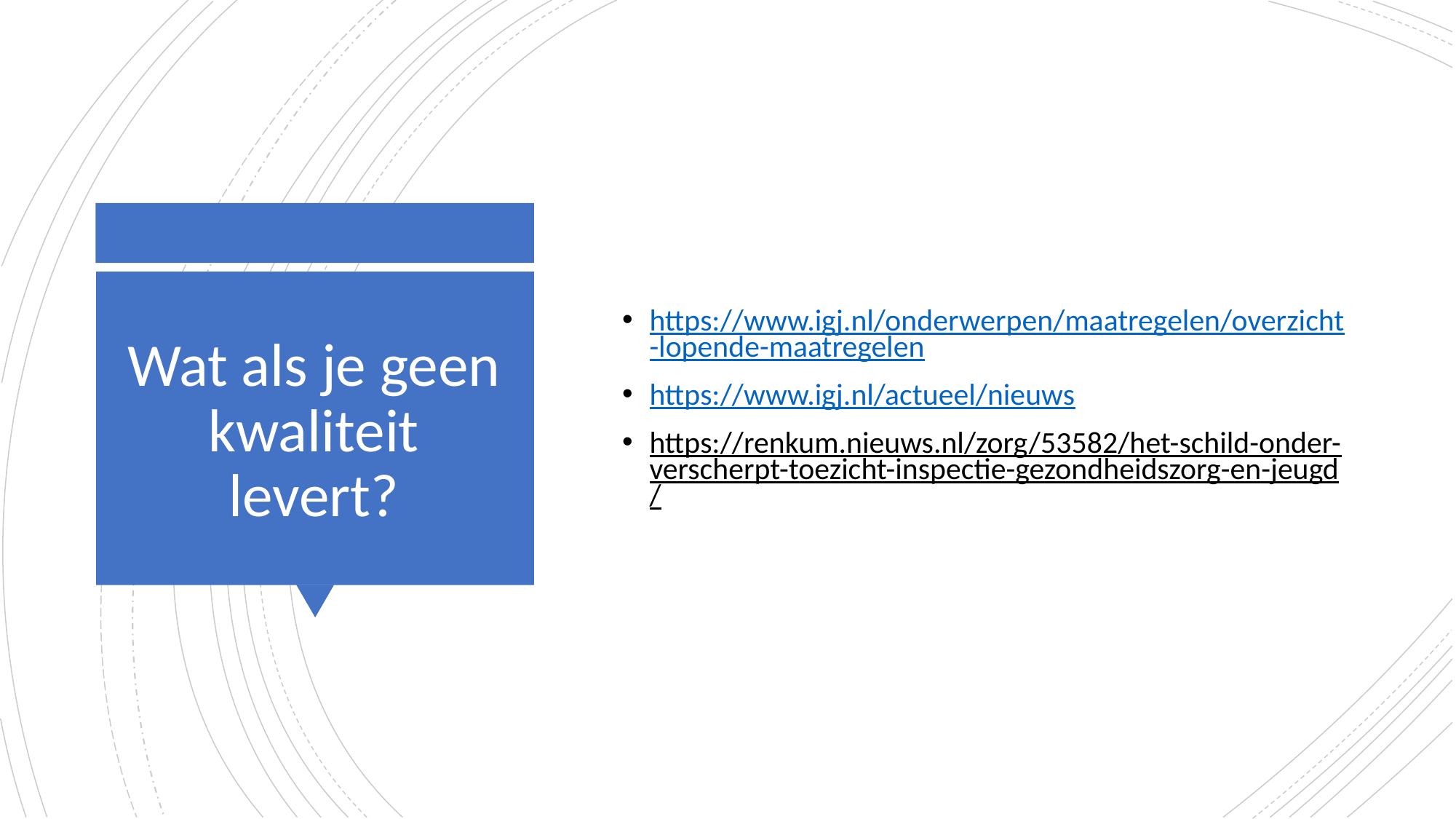

https://www.igj.nl/onderwerpen/maatregelen/overzicht-lopende-maatregelen
https://www.igj.nl/actueel/nieuws
https://renkum.nieuws.nl/zorg/53582/het-schild-onder-verscherpt-toezicht-inspectie-gezondheidszorg-en-jeugd/

# Wat als je geen kwaliteit levert?